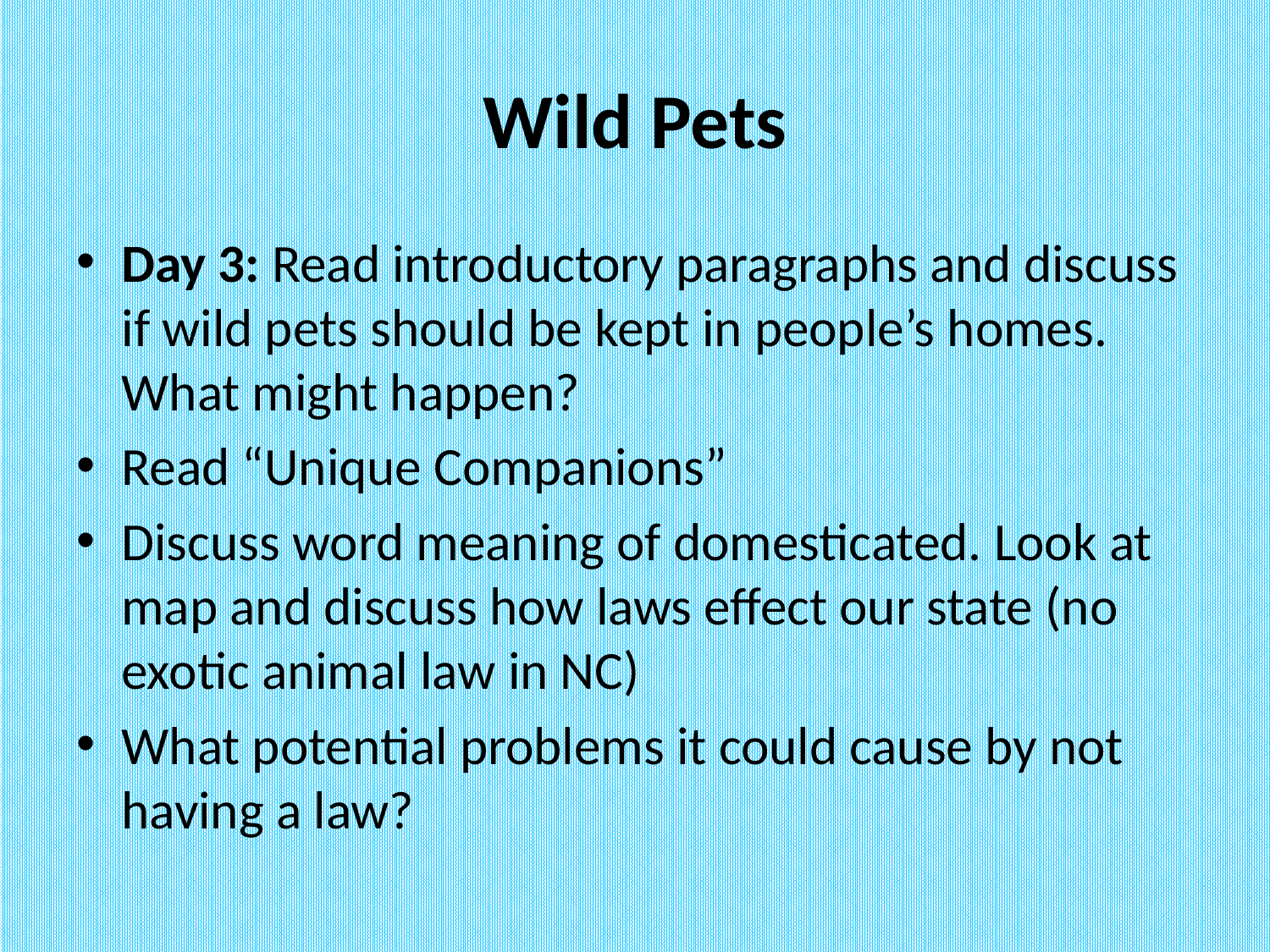

# Wild Pets
Day 3: Read introductory paragraphs and discuss if wild pets should be kept in people’s homes. What might happen?
Read “Unique Companions”
Discuss word meaning of domesticated. Look at map and discuss how laws effect our state (no exotic animal law in NC)
What potential problems it could cause by not having a law?